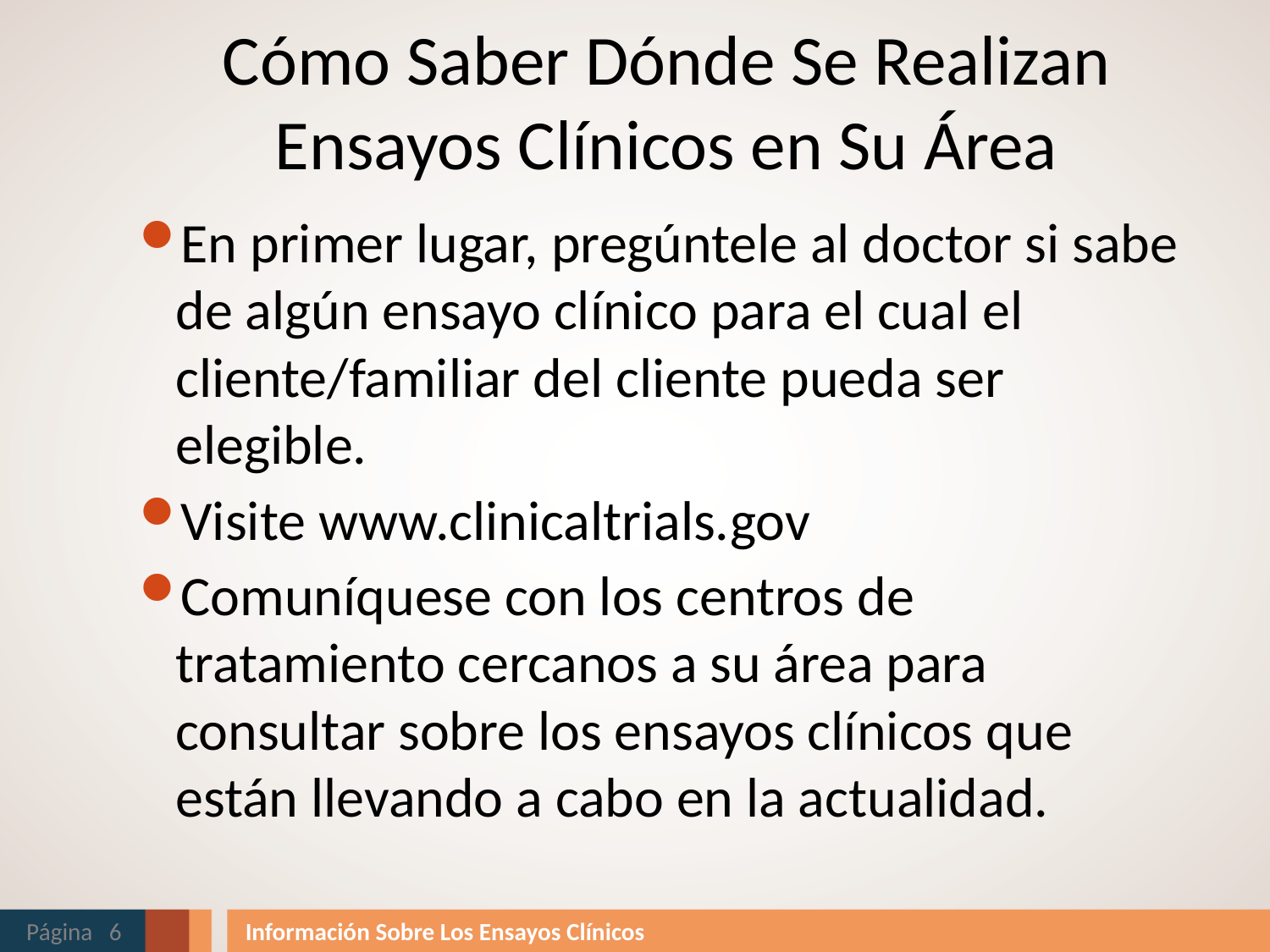

# Cómo Saber Dónde Se Realizan Ensayos Clínicos en Su Área
En primer lugar, pregúntele al doctor si sabe de algún ensayo clínico para el cual el cliente/familiar del cliente pueda ser elegible.
Visite www.clinicaltrials.gov
Comuníquese con los centros de tratamiento cercanos a su área para consultar sobre los ensayos clínicos que están llevando a cabo en la actualidad.

Página   6
Información Sobre Los Ensayos Clínicos